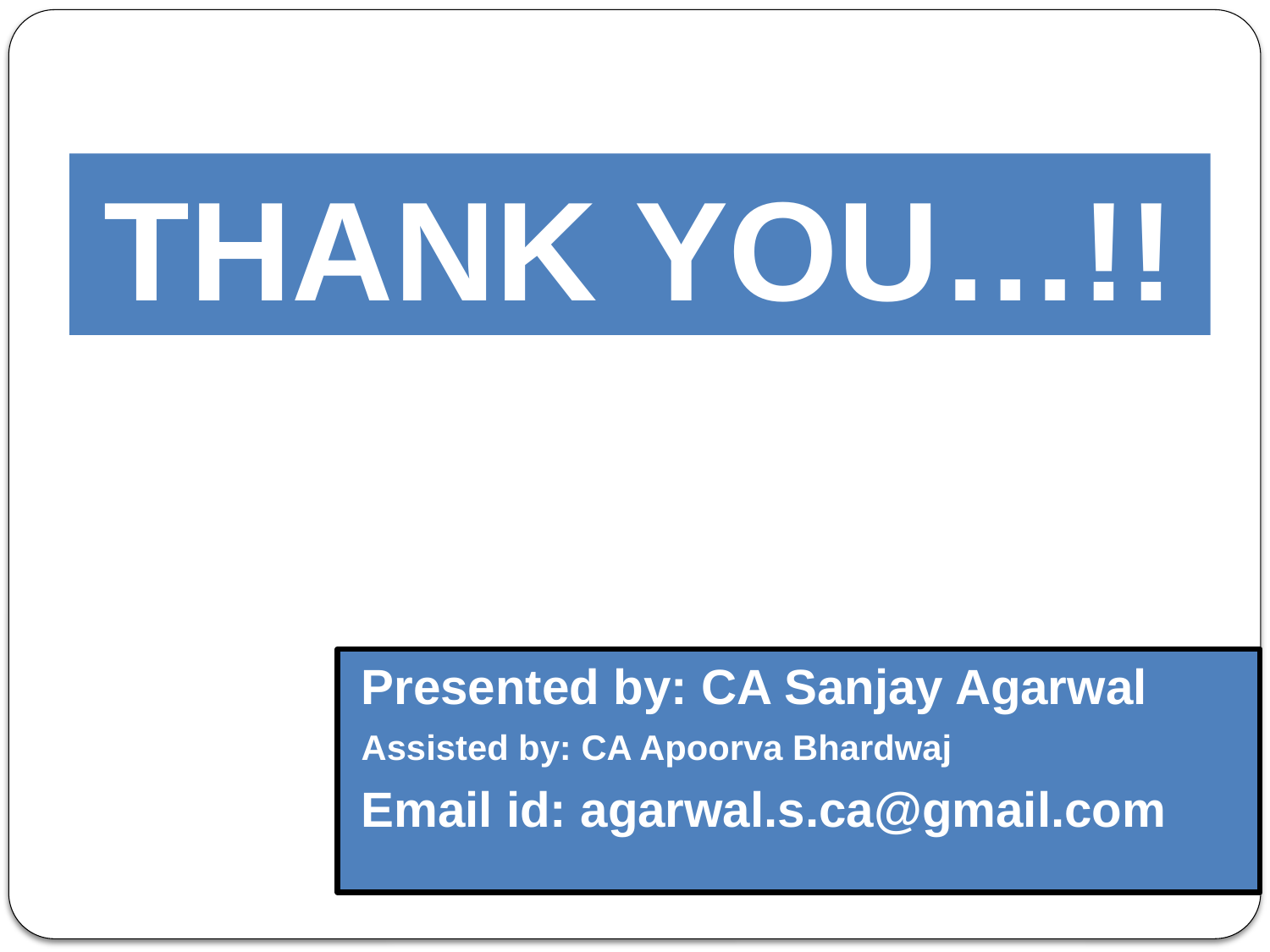

#
THANK YOU…!!
Presented by: CA Sanjay Agarwal
Assisted by: CA Apoorva Bhardwaj
Email id: agarwal.s.ca@gmail.com